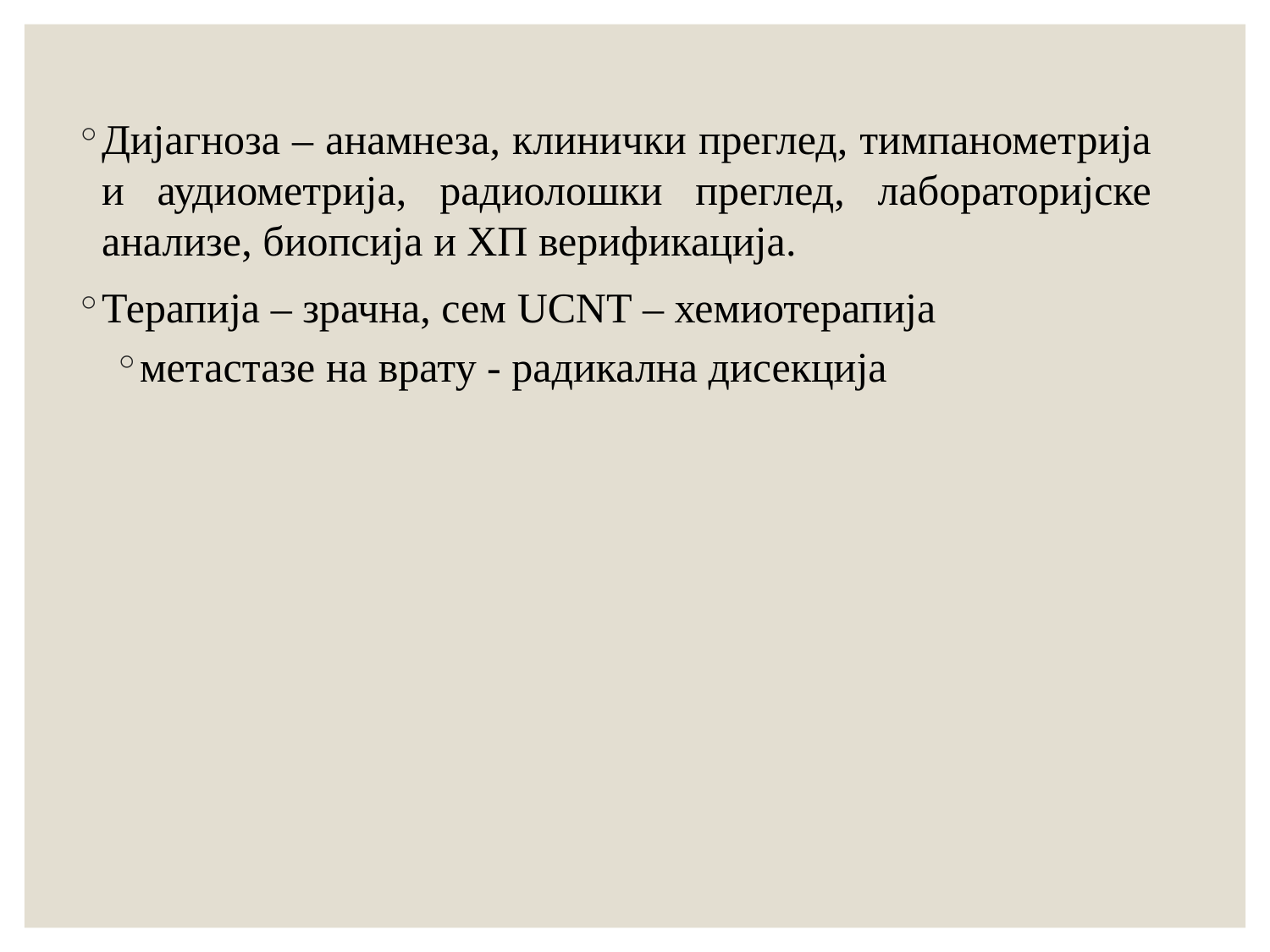

Дијагноза – анамнеза, клинички преглед, тимпанометрија и аудиометрија, радиолошки преглед, лабораторијске анализе, биопсија и ХП верификација.
Терапија – зрачна, сем UCNT – хемиотерапија
метастазе на врату - радикална дисекција